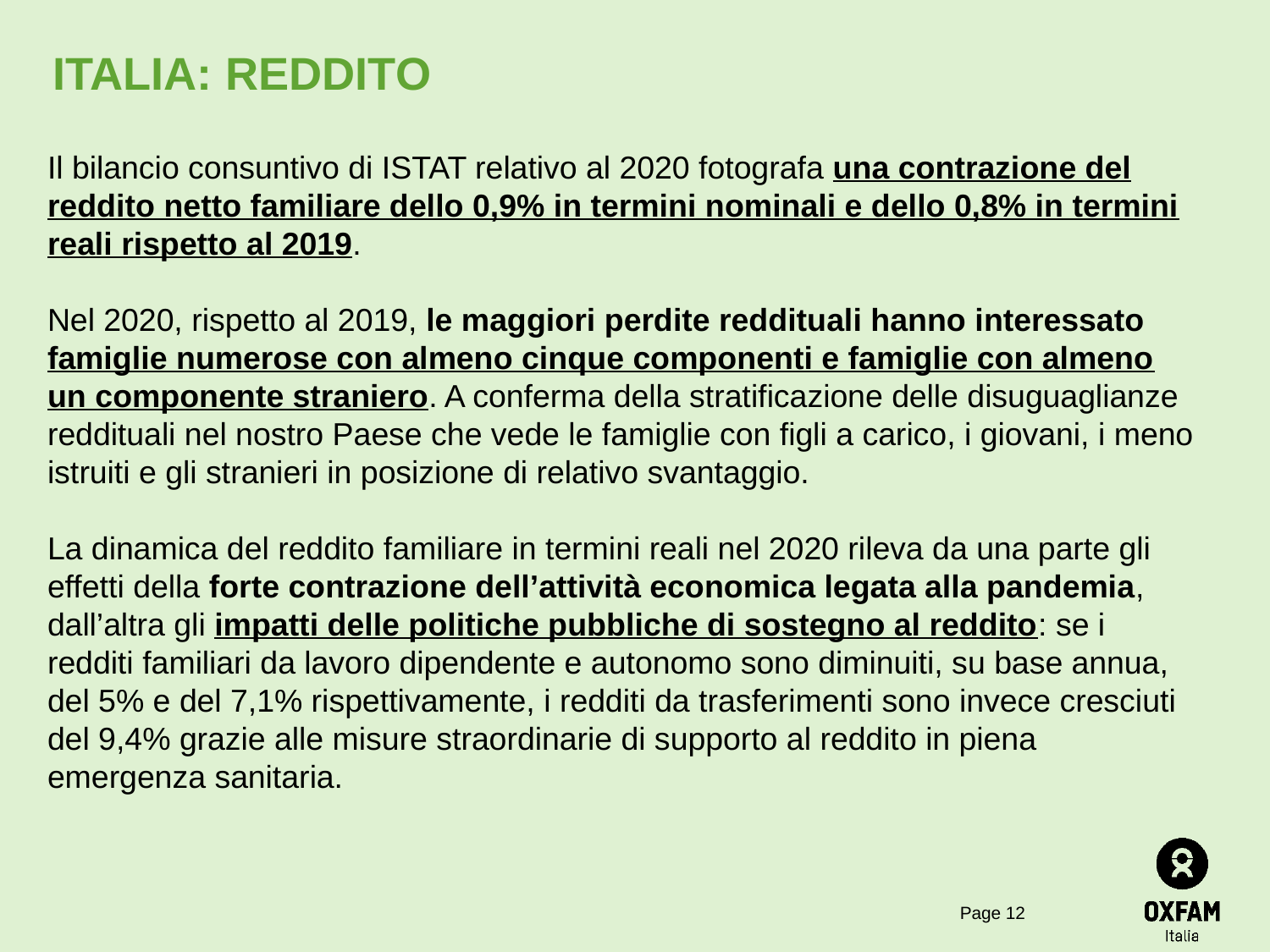

# ITALIA: REDDITO
Il bilancio consuntivo di ISTAT relativo al 2020 fotografa una contrazione del reddito netto familiare dello 0,9% in termini nominali e dello 0,8% in termini reali rispetto al 2019.
Nel 2020, rispetto al 2019, le maggiori perdite reddituali hanno interessato famiglie numerose con almeno cinque componenti e famiglie con almeno un componente straniero. A conferma della stratificazione delle disuguaglianze reddituali nel nostro Paese che vede le famiglie con figli a carico, i giovani, i meno istruiti e gli stranieri in posizione di relativo svantaggio.
La dinamica del reddito familiare in termini reali nel 2020 rileva da una parte gli effetti della forte contrazione dell’attività economica legata alla pandemia, dall’altra gli impatti delle politiche pubbliche di sostegno al reddito: se i redditi familiari da lavoro dipendente e autonomo sono diminuiti, su base annua, del 5% e del 7,1% rispettivamente, i redditi da trasferimenti sono invece cresciuti del 9,4% grazie alle misure straordinarie di supporto al reddito in piena emergenza sanitaria.